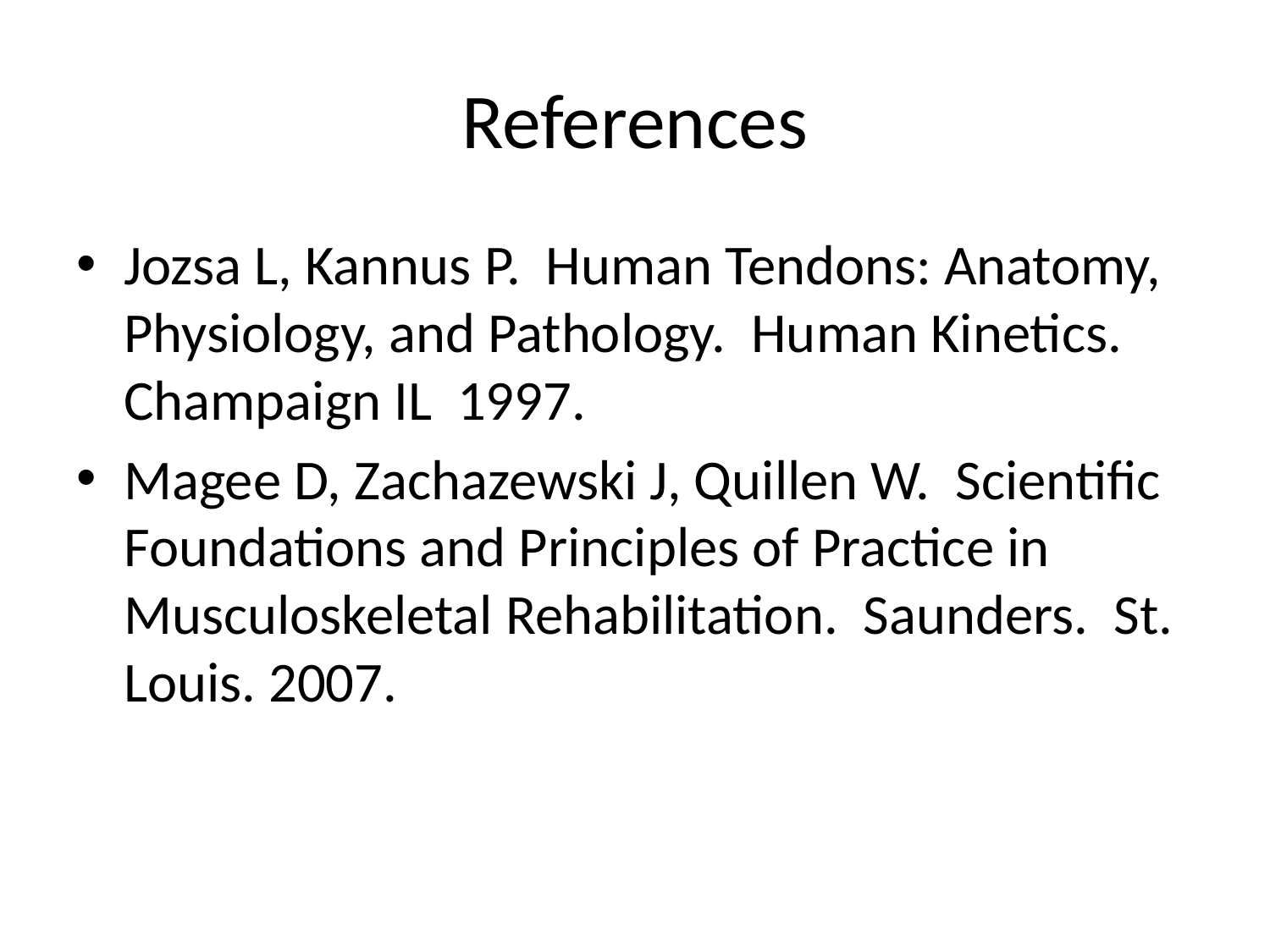

# References
Jozsa L, Kannus P.  Human Tendons: Anatomy, Physiology, and Pathology.  Human Kinetics. Champaign IL  1997.
Magee D, Zachazewski J, Quillen W.  Scientific Foundations and Principles of Practice in Musculoskeletal Rehabilitation.  Saunders.  St. Louis. 2007.